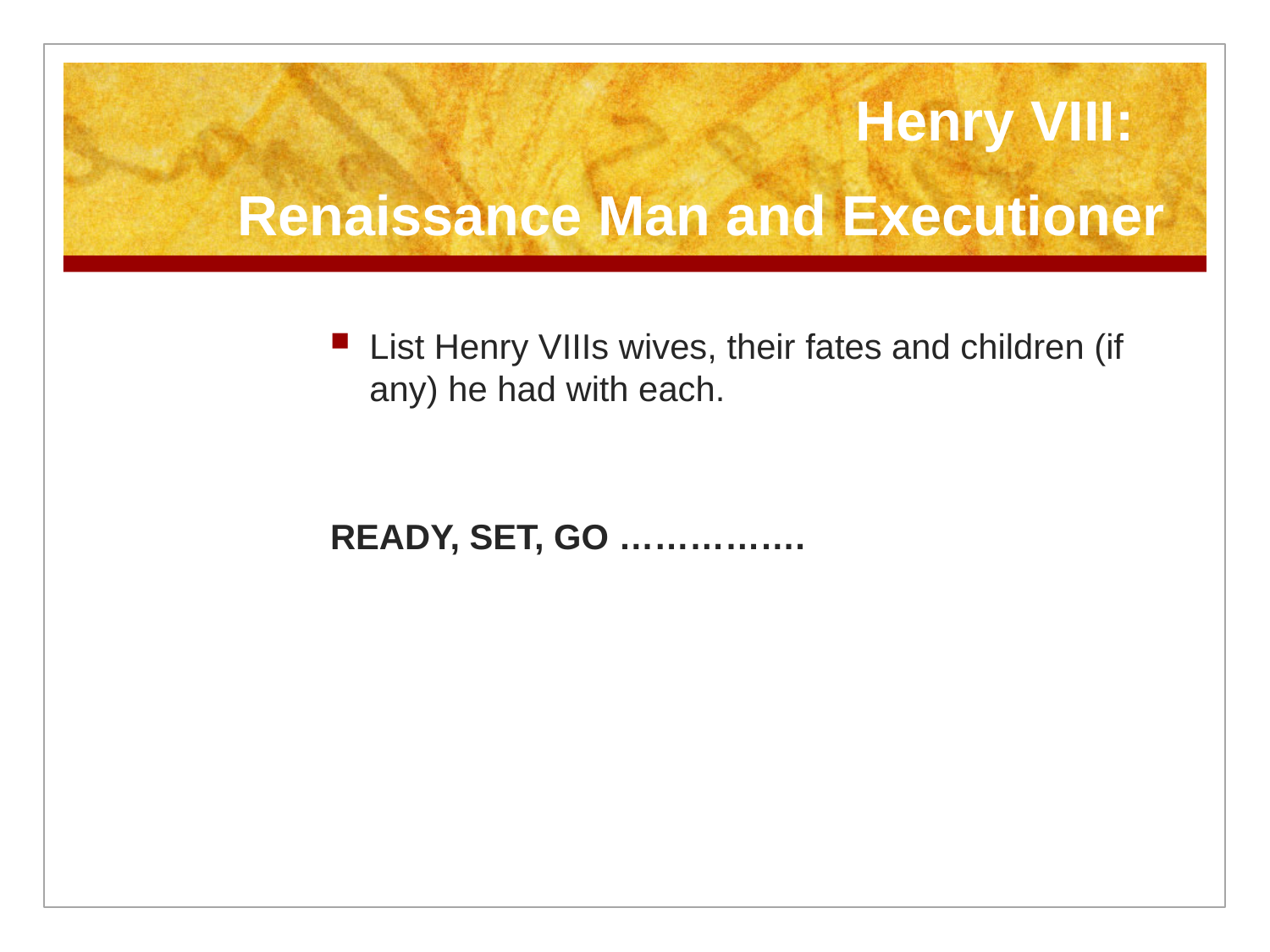

# Henry VIII: Renaissance Man and Executioner
List Henry VIIIs wives, their fates and children (if any) he had with each.

READY, SET, GO …………….